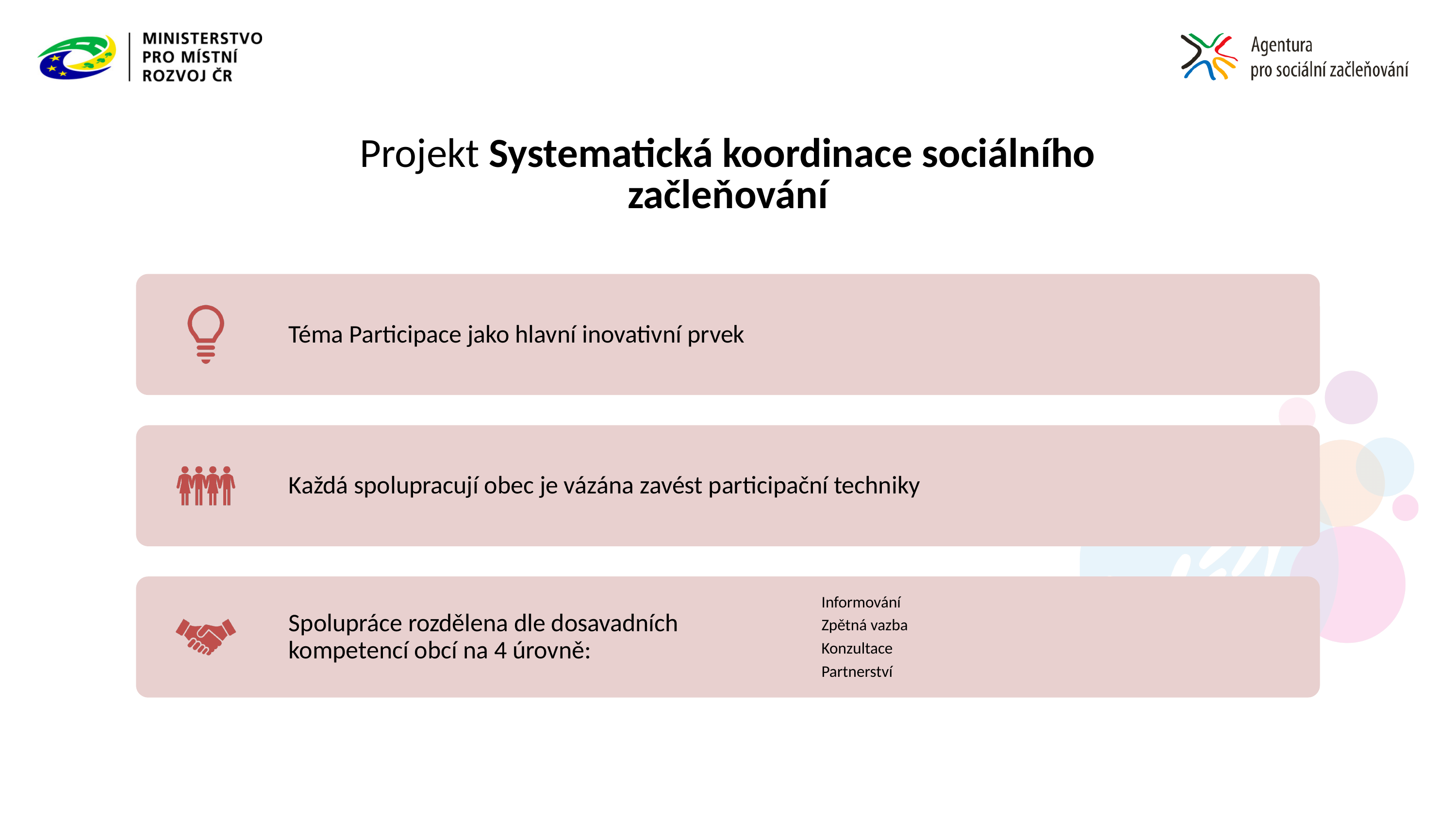

# Projekt Systematická koordinace sociálního začleňování
Téma Participace jako hlavní inovativní prvek
Každá spolupracují obec je vázána zavést participační techniky
Spolupráce rozdělena dle dosavadních kompetencí obcí na 4 úrovně:
Informování
Zpětná vazba
Konzultace
Partnerství